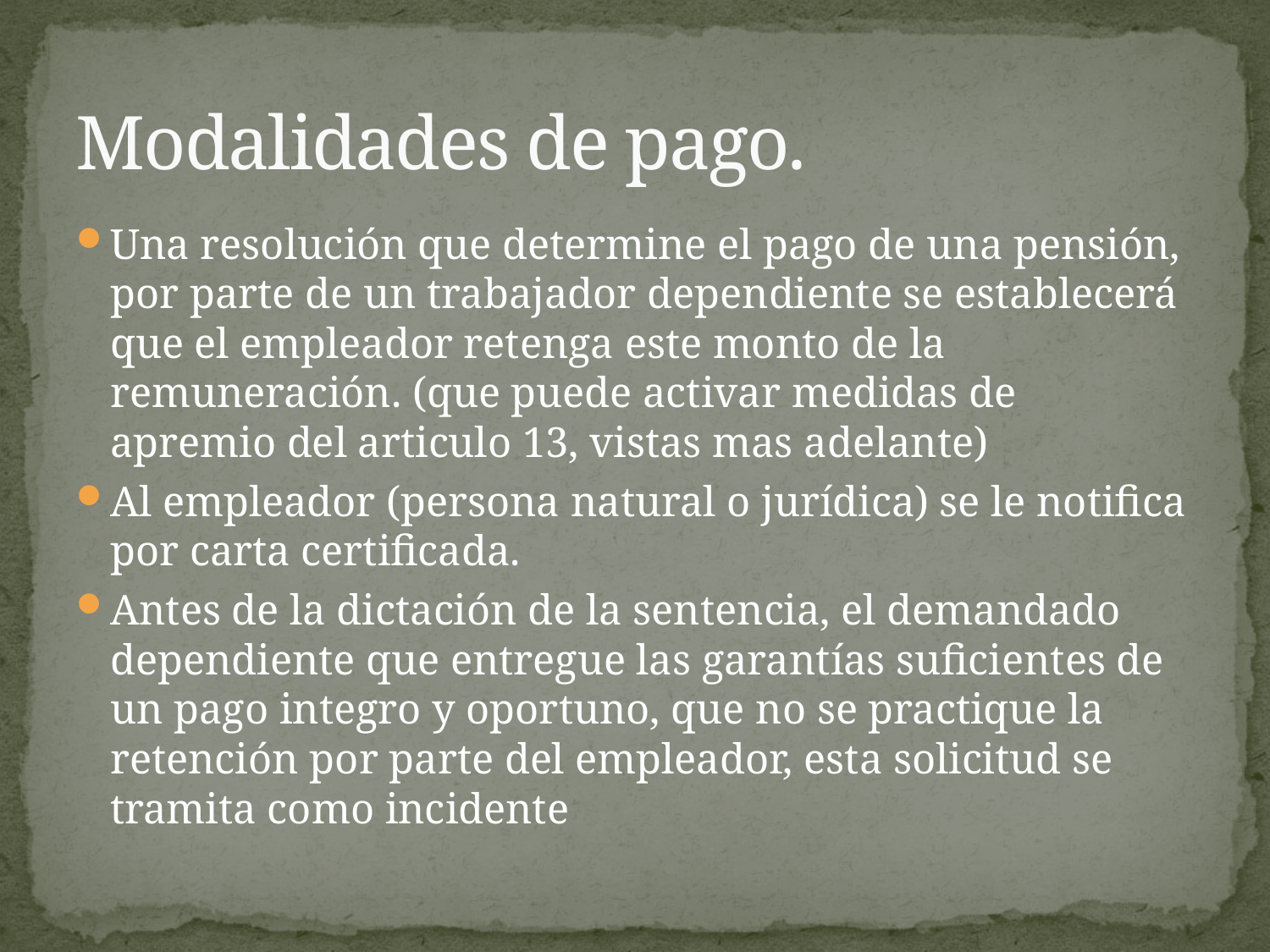

# Modalidades de pago.
Una resolución que determine el pago de una pensión, por parte de un trabajador dependiente se establecerá que el empleador retenga este monto de la remuneración. (que puede activar medidas de apremio del articulo 13, vistas mas adelante)
Al empleador (persona natural o jurídica) se le notifica por carta certificada.
Antes de la dictación de la sentencia, el demandado dependiente que entregue las garantías suficientes de un pago integro y oportuno, que no se practique la retención por parte del empleador, esta solicitud se tramita como incidente